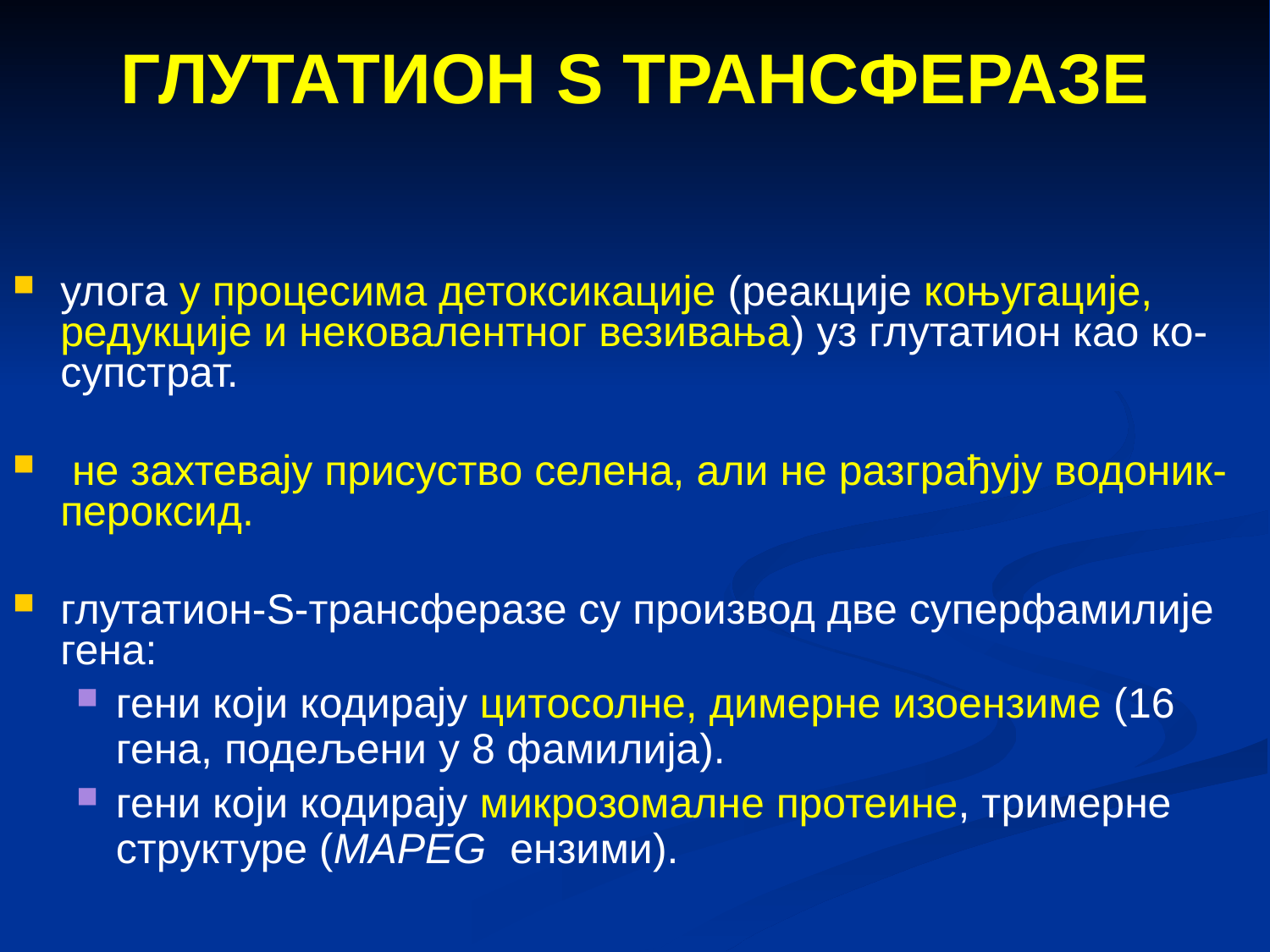

# ГЛУТАТИОН S ТРАНСФЕРАЗЕ

улога у процесима детоксикације (реакције коњугације, редукције и нековалентног везивања) уз глутатион као ко-супстрат.

 не захтевају присуство селена, али не разграђују водоник-пероксид.

глутатион-S-трансферазе су производ две суперфамилије гена:
гени који кодирају цитосолне, димерне изоензиме (16 гена, подељени у 8 фамилија).
гени који кодирају микрозомалне протеине, тримерне структуре (МАPЕG  ензими).